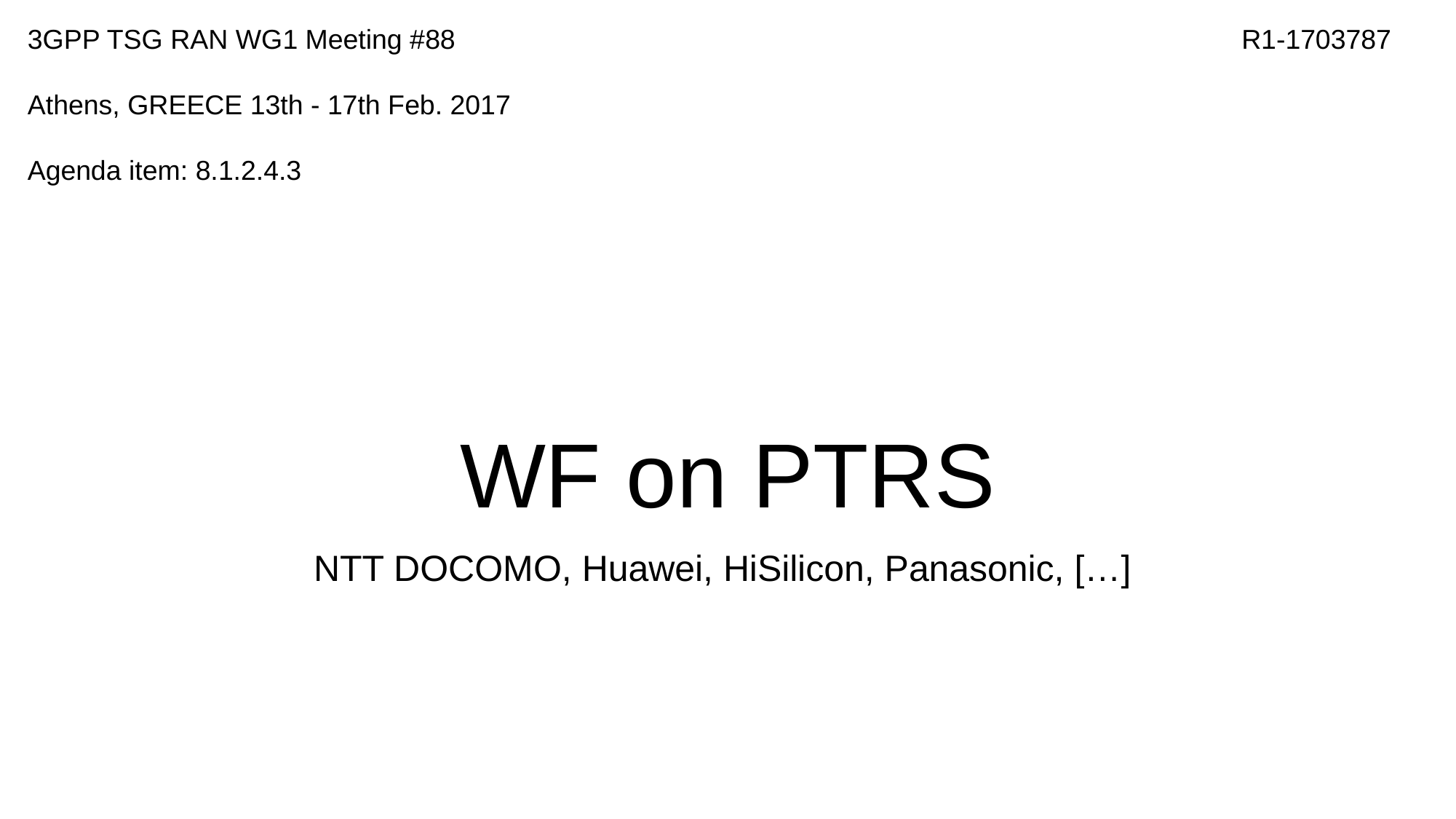

3GPP TSG RAN WG1 Meeting #88

Athens, GREECE 13th - 17th Feb. 2017

Agenda item: 8.1.2.4.3
R1-1703787
# WF on PTRS
NTT DOCOMO, Huawei, HiSilicon, Panasonic, […]